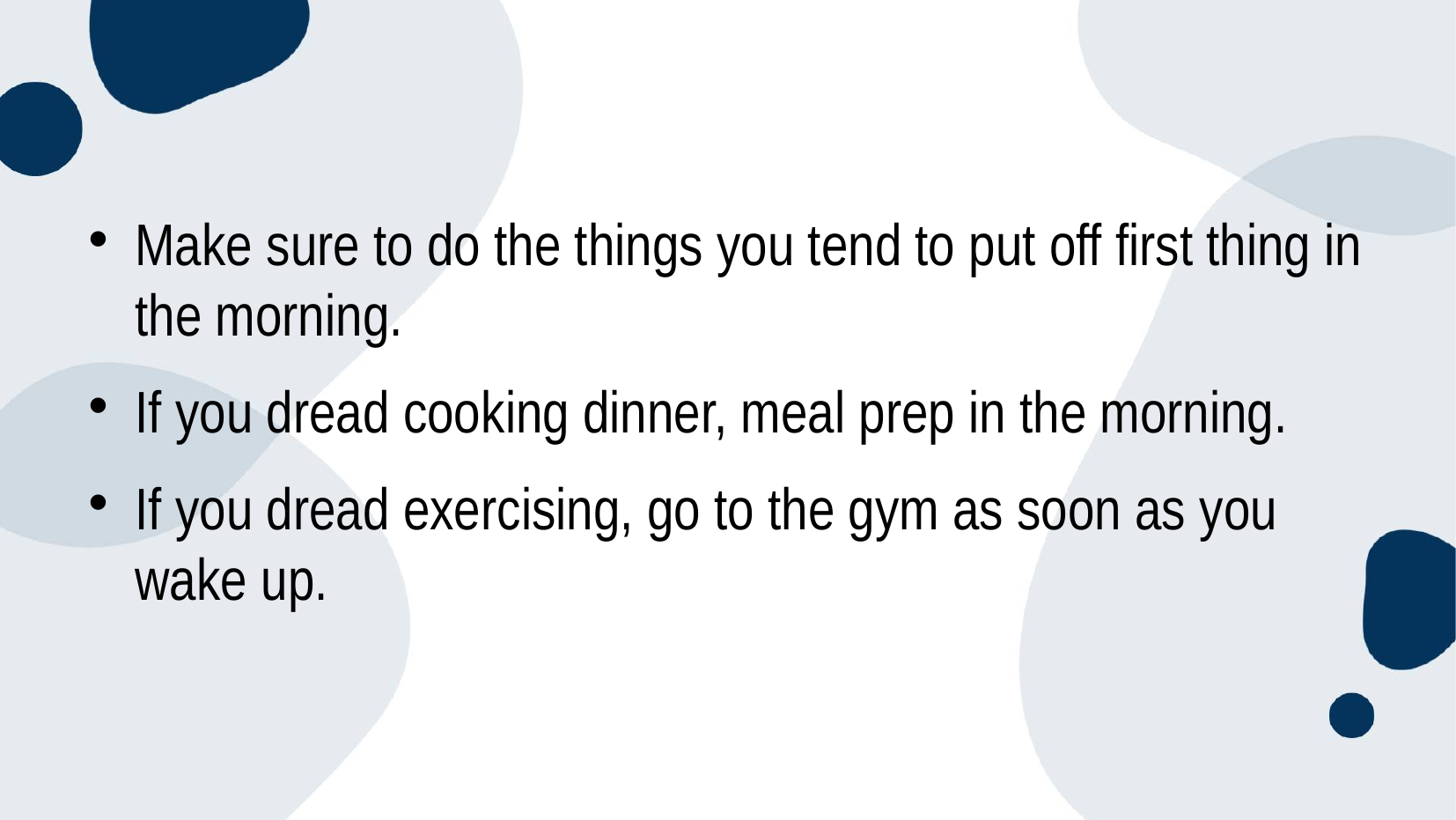

Make sure to do the things you tend to put off first thing in the morning.
If you dread cooking dinner, meal prep in the morning.
If you dread exercising, go to the gym as soon as you wake up.